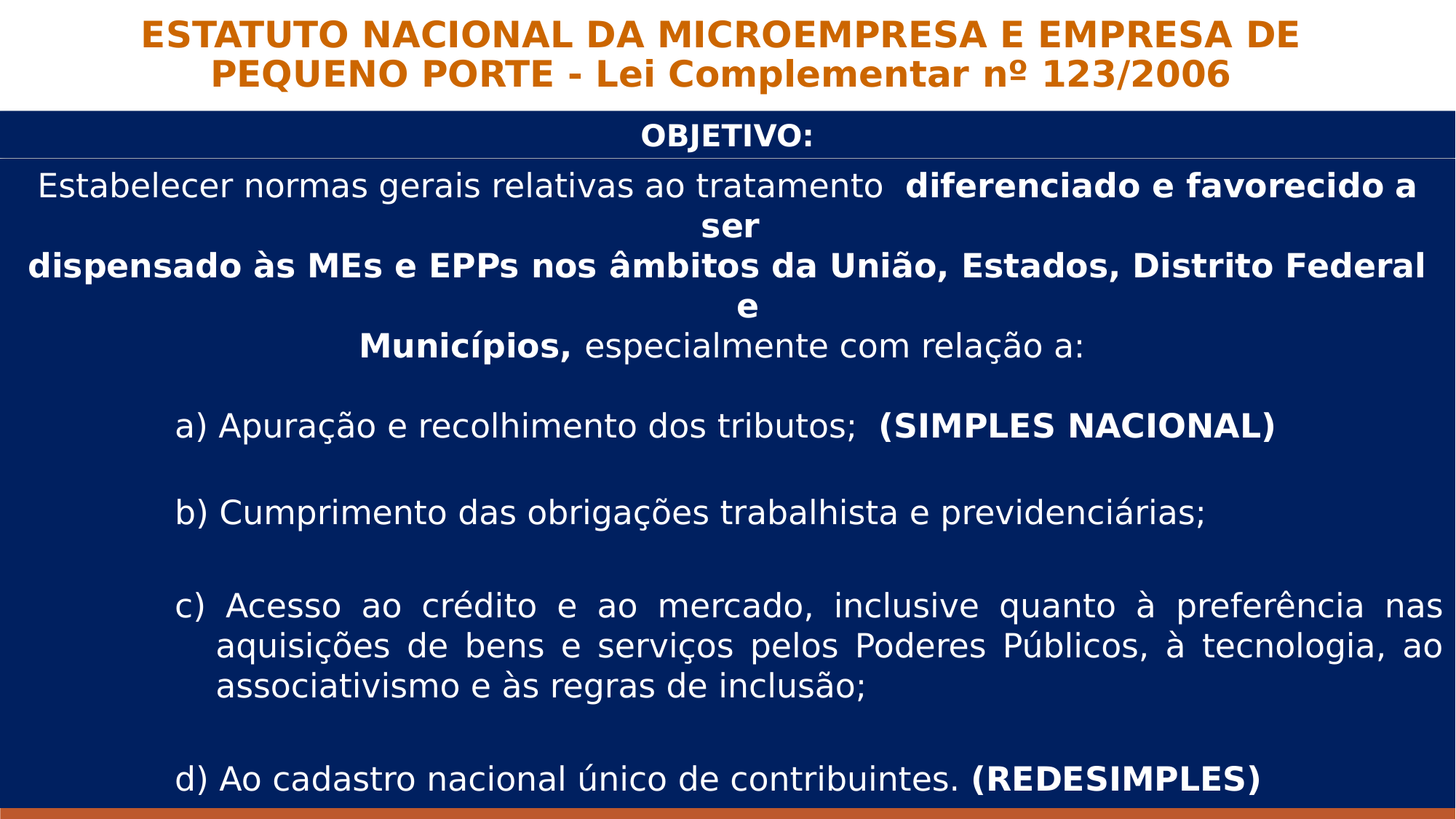

ESTATUTO NACIONAL DA MICROEMPRESA E EMPRESA DE
PEQUENO PORTE - Lei Complementar nº 123/2006

OBJETIVO:
Estabelecer normas gerais relativas ao tratamento  diferenciado e favorecido a ser
dispensado às MEs e EPPs nos âmbitos da União, Estados, Distrito Federal e
Municípios, especialmente com relação a:

a) Apuração e recolhimento dos tributos;  (SIMPLES NACIONAL)

b) Cumprimento das obrigações trabalhista e previdenciárias;

c) Acesso ao crédito e ao mercado, inclusive quanto à preferência nas aquisições de bens e serviços pelos Poderes Públicos, à tecnologia, ao associativismo e às regras de inclusão;

d) Ao cadastro nacional único de contribuintes. (REDESIMPLES)

Orlando Silveira                                                                     @Orlando_Ce